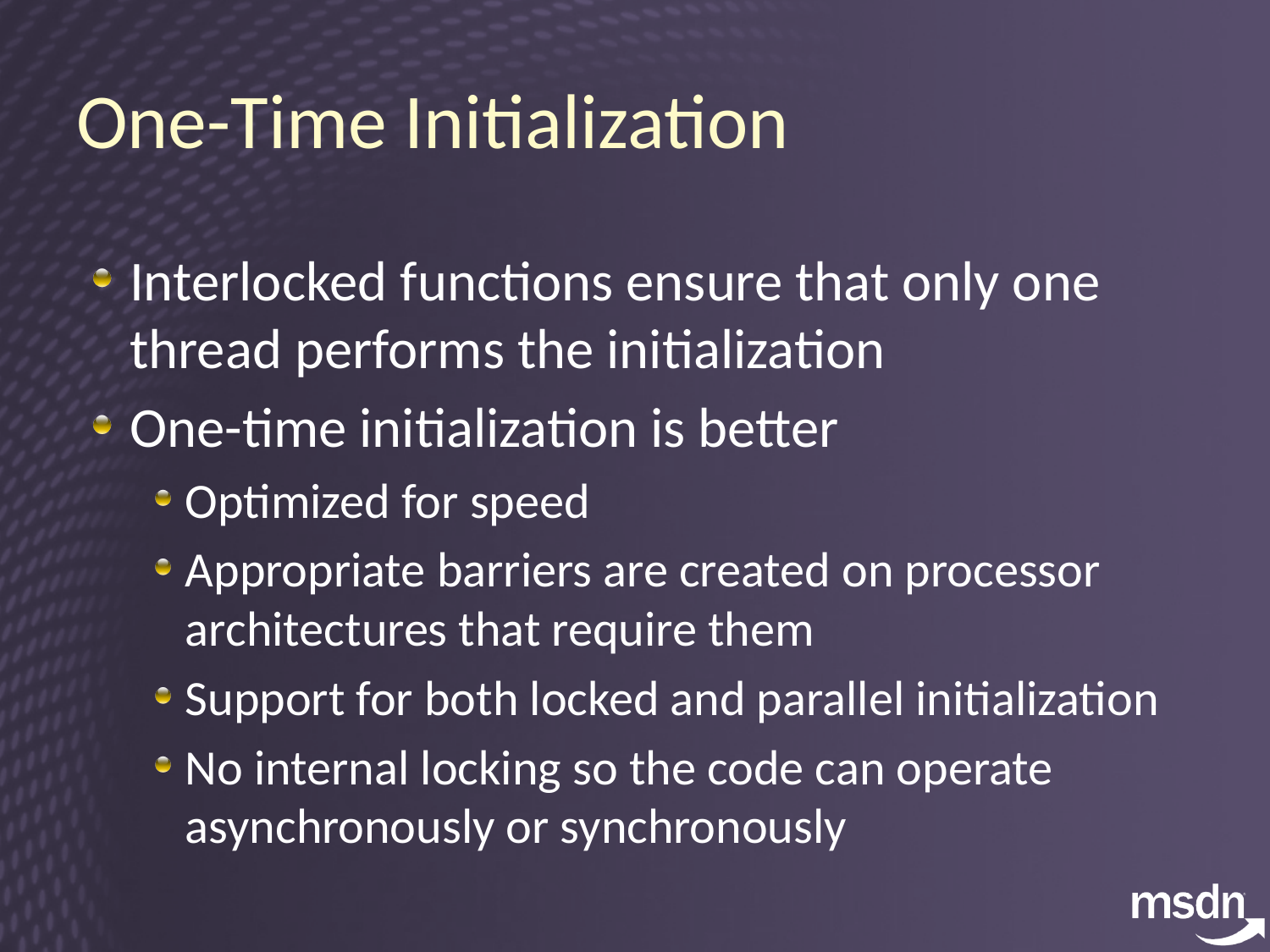

# One-Time Initialization
Interlocked functions ensure that only one thread performs the initialization
One-time initialization is better
Optimized for speed
Appropriate barriers are created on processor architectures that require them
Support for both locked and parallel initialization
No internal locking so the code can operate asynchronously or synchronously